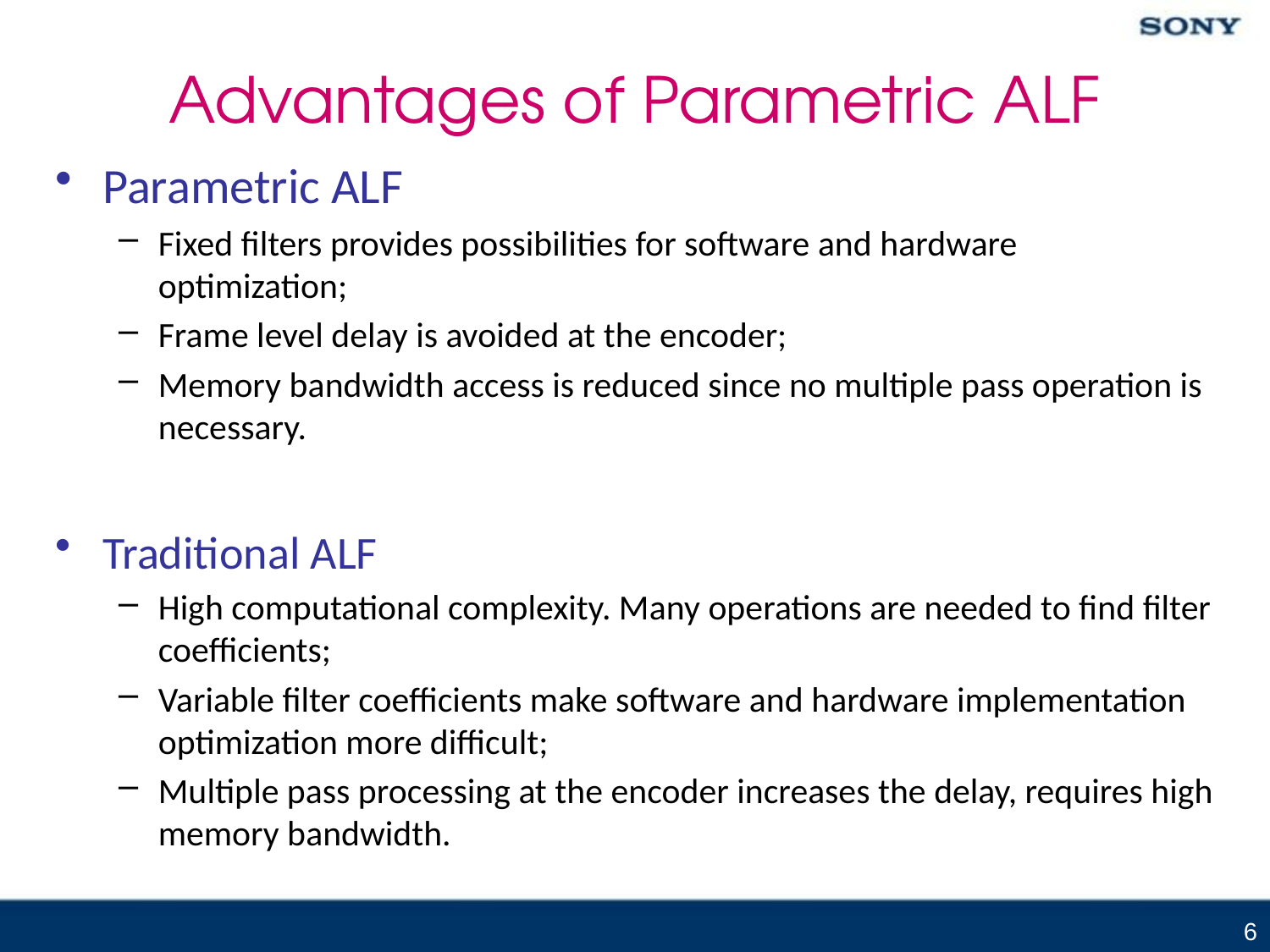

# Advantages of Parametric ALF
Parametric ALF
Fixed filters provides possibilities for software and hardware optimization;
Frame level delay is avoided at the encoder;
Memory bandwidth access is reduced since no multiple pass operation is necessary.

Traditional ALF
High computational complexity. Many operations are needed to find filter coefficients;
Variable filter coefficients make software and hardware implementation optimization more difficult;
Multiple pass processing at the encoder increases the delay, requires high memory bandwidth.

6